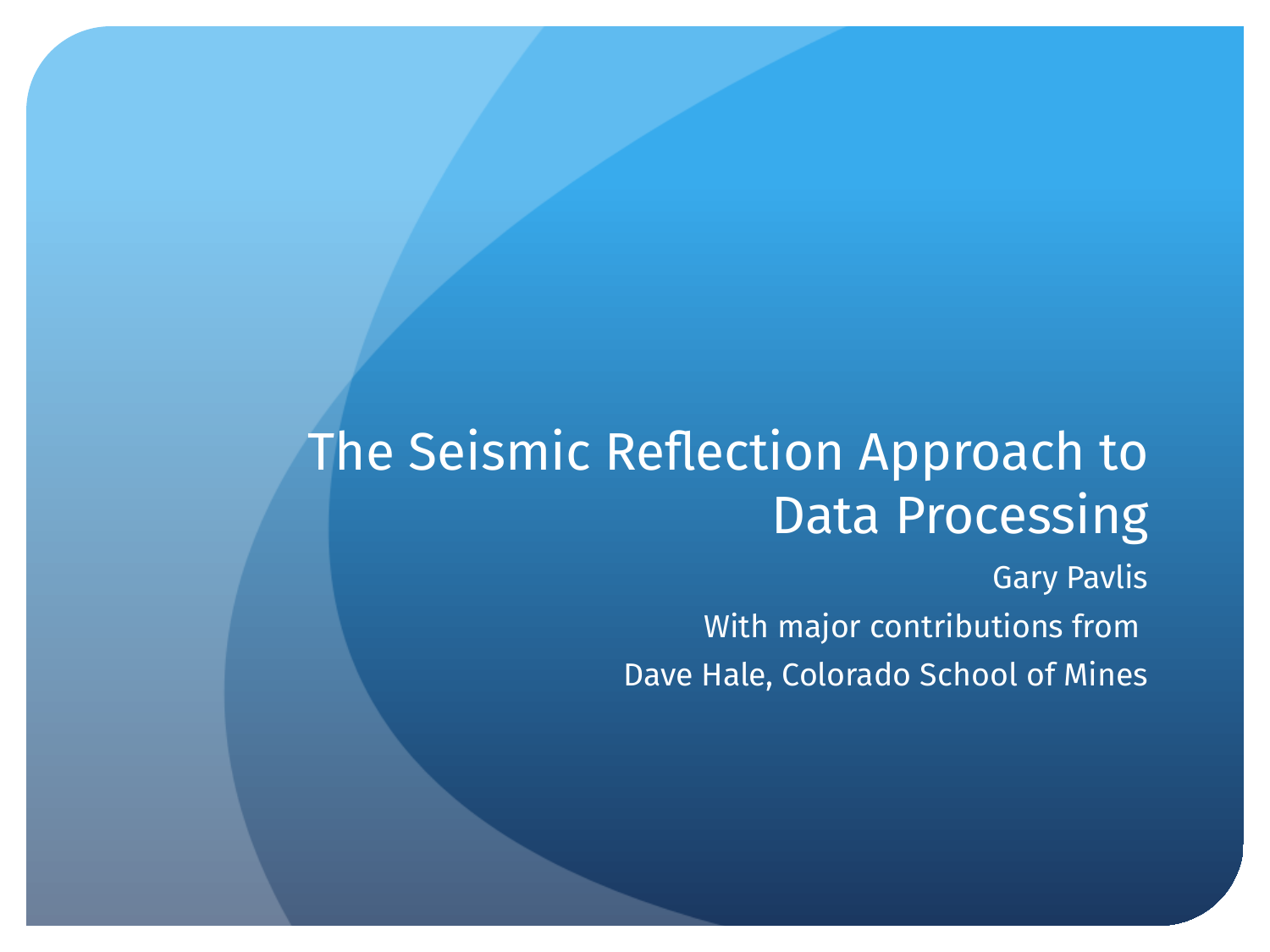

# The Seismic Reflection Approach to Data Processing
Gary Pavlis
With major contributions from
Dave Hale, Colorado School of Mines